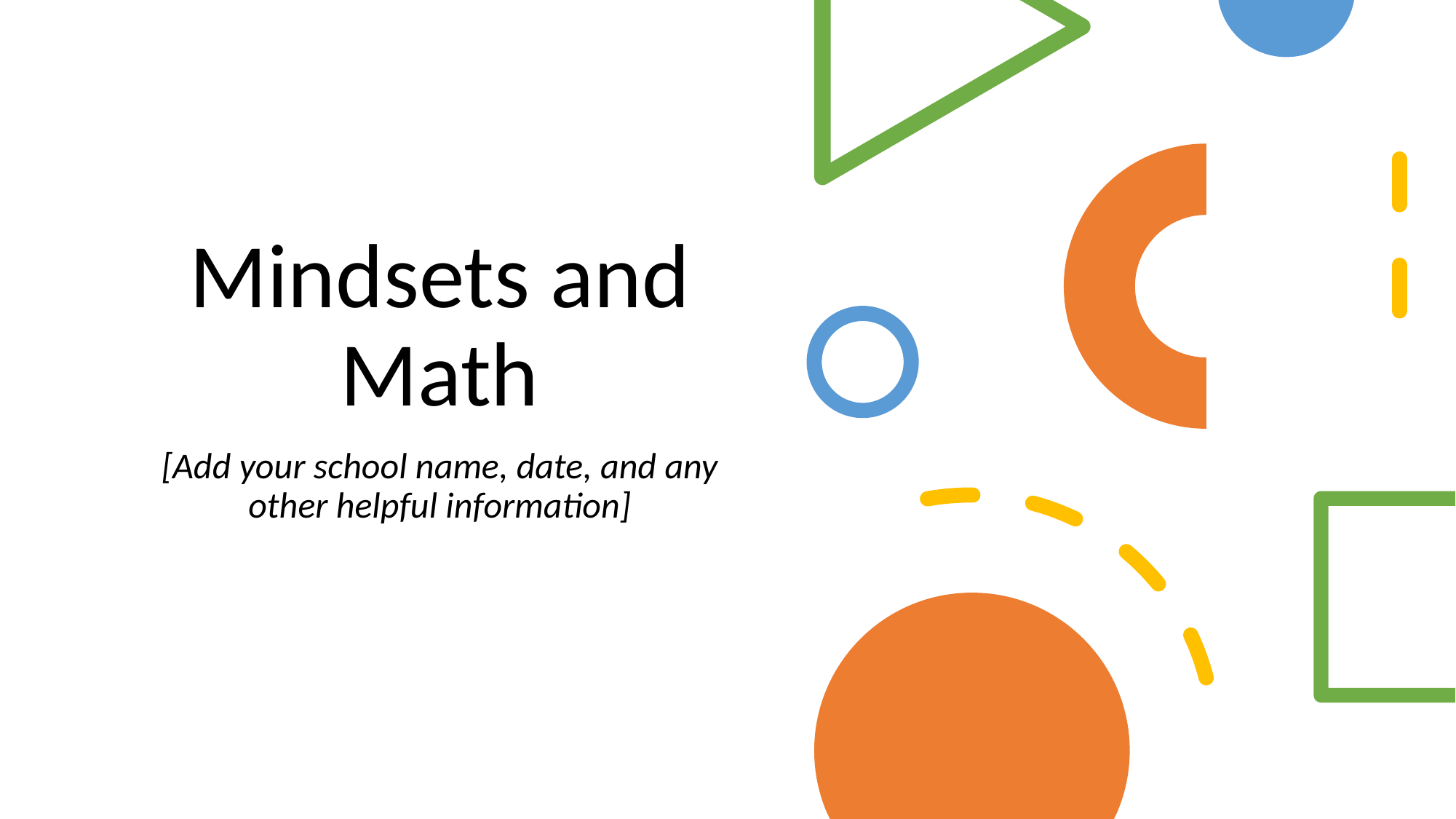

# Mindsets and Math

[Add your school name, date, and any other helpful information]